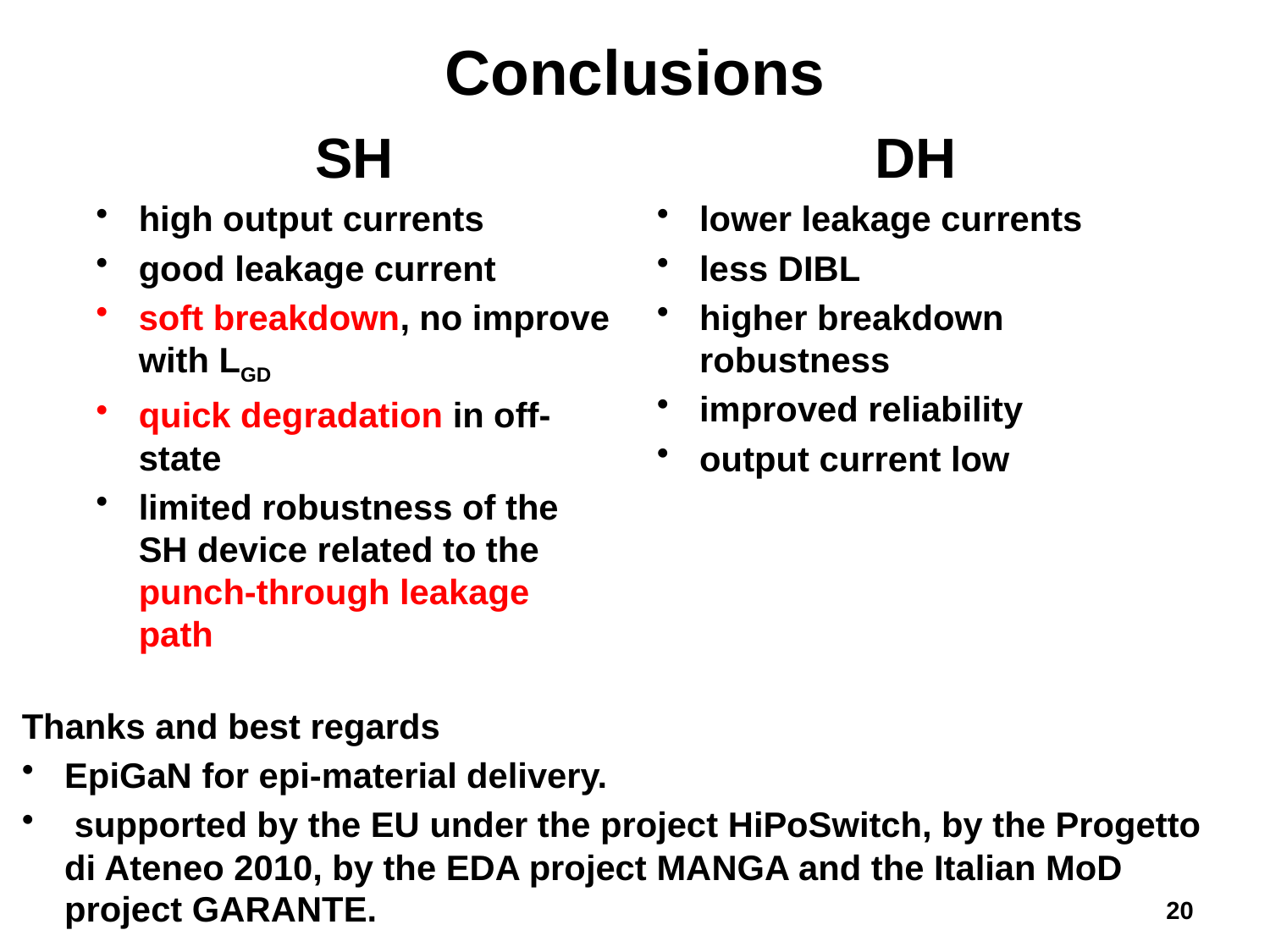

# Conclusions
SH
high output currents
good leakage current
soft breakdown, no improve with LGD
quick degradation in off-state
limited robustness of the SH device related to the punch-through leakage path
DH
lower leakage currents
less DIBL
higher breakdown robustness
improved reliability
output current low
Thanks and best regards
EpiGaN for epi-material delivery.
 supported by the EU under the project HiPoSwitch, by the Progetto di Ateneo 2010, by the EDA project MANGA and the Italian MoD project GARANTE.